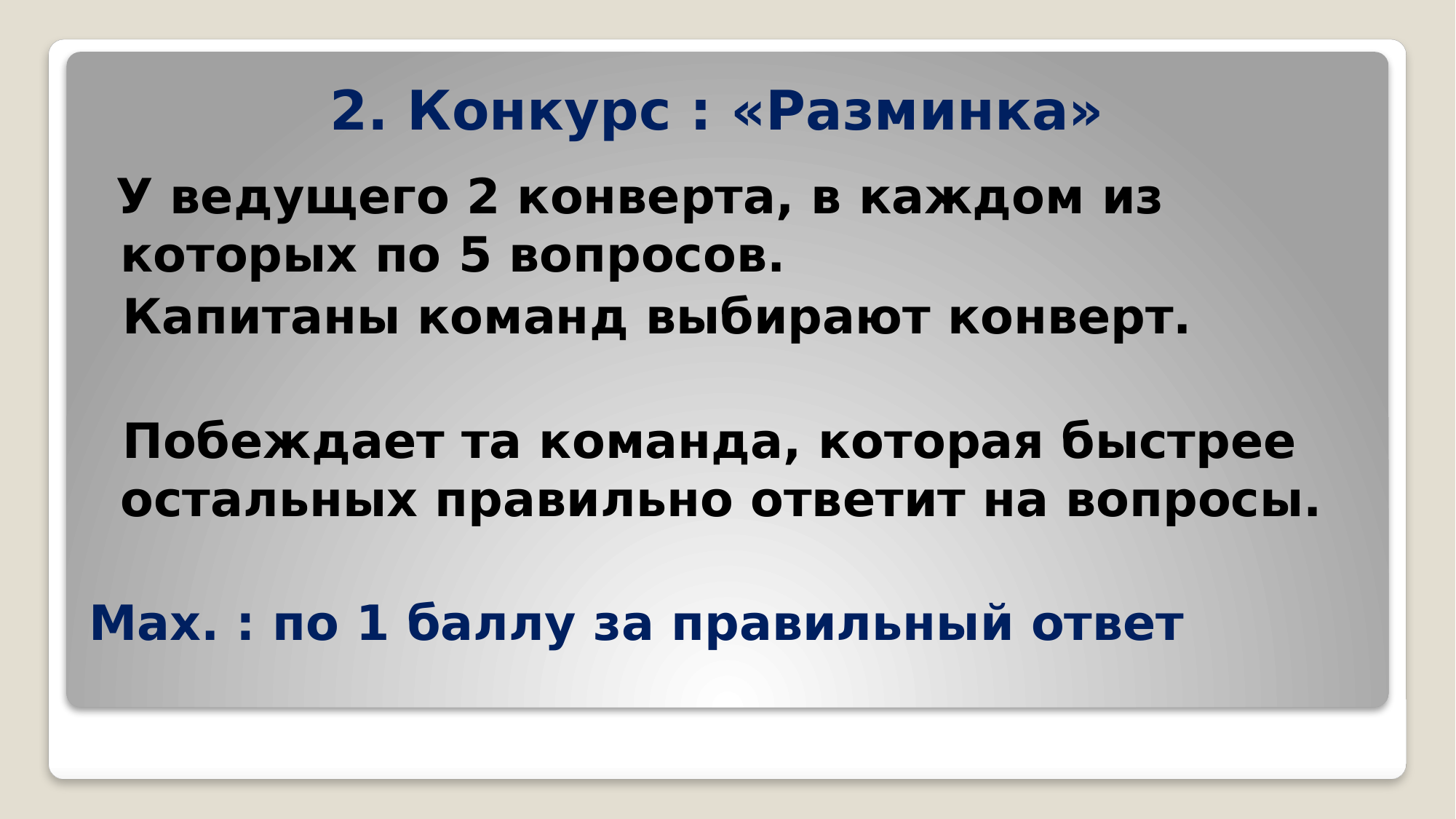

# 2. Конкурс : «Разминка»
  У ведущего 2 конверта, в каждом из которых по 5 вопросов.
  Капитаны команд выбирают конверт.

  Побеждает та команда, которая быстрее    остальных правильно ответит на вопросы.

Мах. : по 1 баллу за правильный ответ